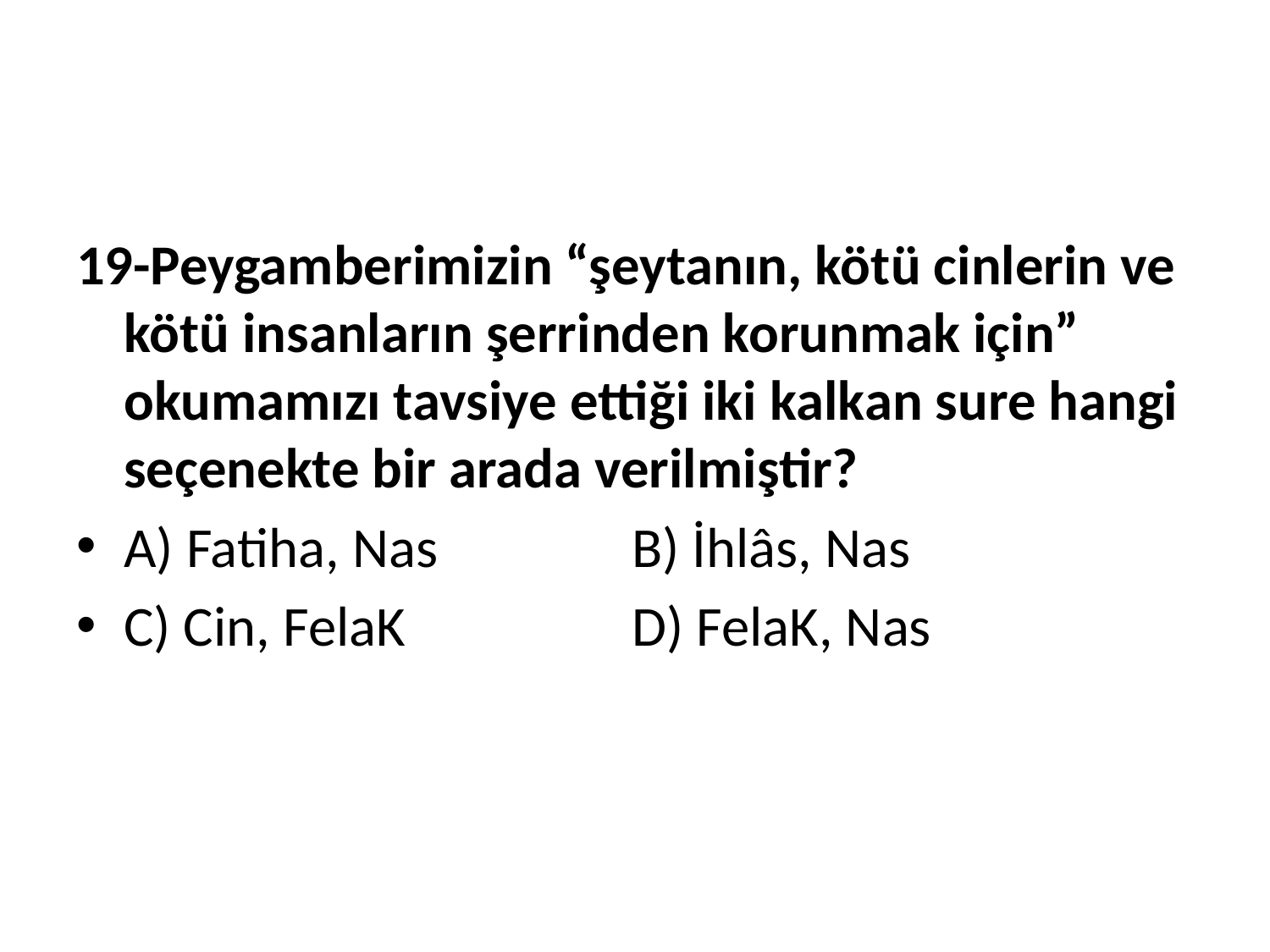

#
19-Peygamberimizin “şeytanın, kötü cinlerin ve kötü insanların şerrinden korunmak için” okumamızı tavsiye ettiği iki kalkan sure hangi seçenekte bir arada verilmiştir?
A) Fatiha, Nas		B) İhlâs, Nas
C) Cin, FelaK		D) FelaK, Nas